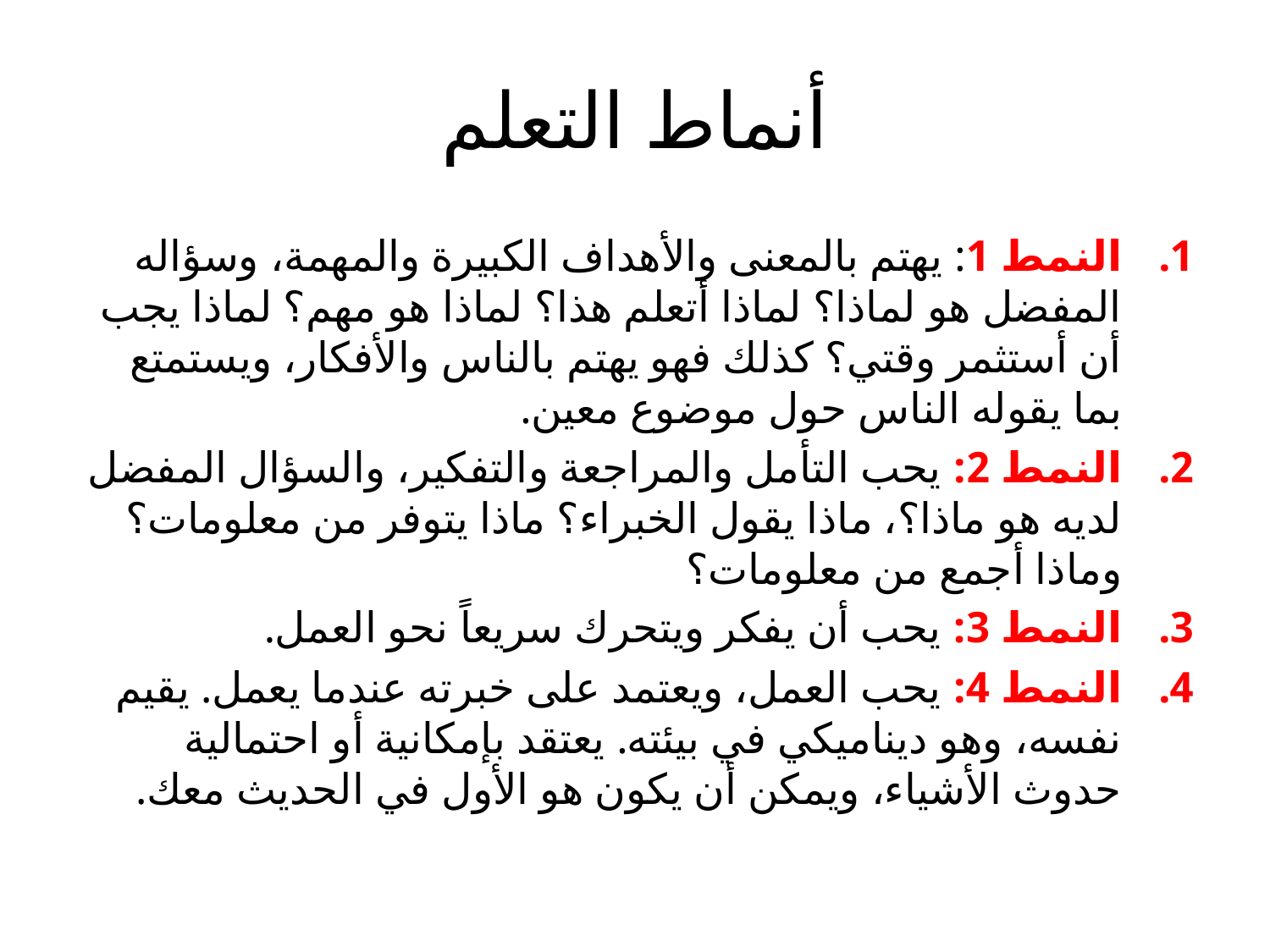

# أنماط التعلم
النمط 1: يهتم بالمعنى والأهداف الكبيرة والمهمة، وسؤاله المفضل هو لماذا؟ لماذا أتعلم هذا؟ لماذا هو مهم؟ لماذا يجب أن أستثمر وقتي؟ كذلك فهو يهتم بالناس والأفكار، ويستمتع بما يقوله الناس حول موضوع معين.
النمط 2: يحب التأمل والمراجعة والتفكير، والسؤال المفضل لديه هو ماذا؟، ماذا يقول الخبراء؟ ماذا يتوفر من معلومات؟ وماذا أجمع من معلومات؟
النمط 3: يحب أن يفكر ويتحرك سريعاً نحو العمل.
النمط 4: يحب العمل، ويعتمد على خبرته عندما يعمل. يقيم نفسه، وهو ديناميكي في بيئته. يعتقد بإمكانية أو احتمالية حدوث الأشياء، ويمكن أن يكون هو الأول في الحديث معك.